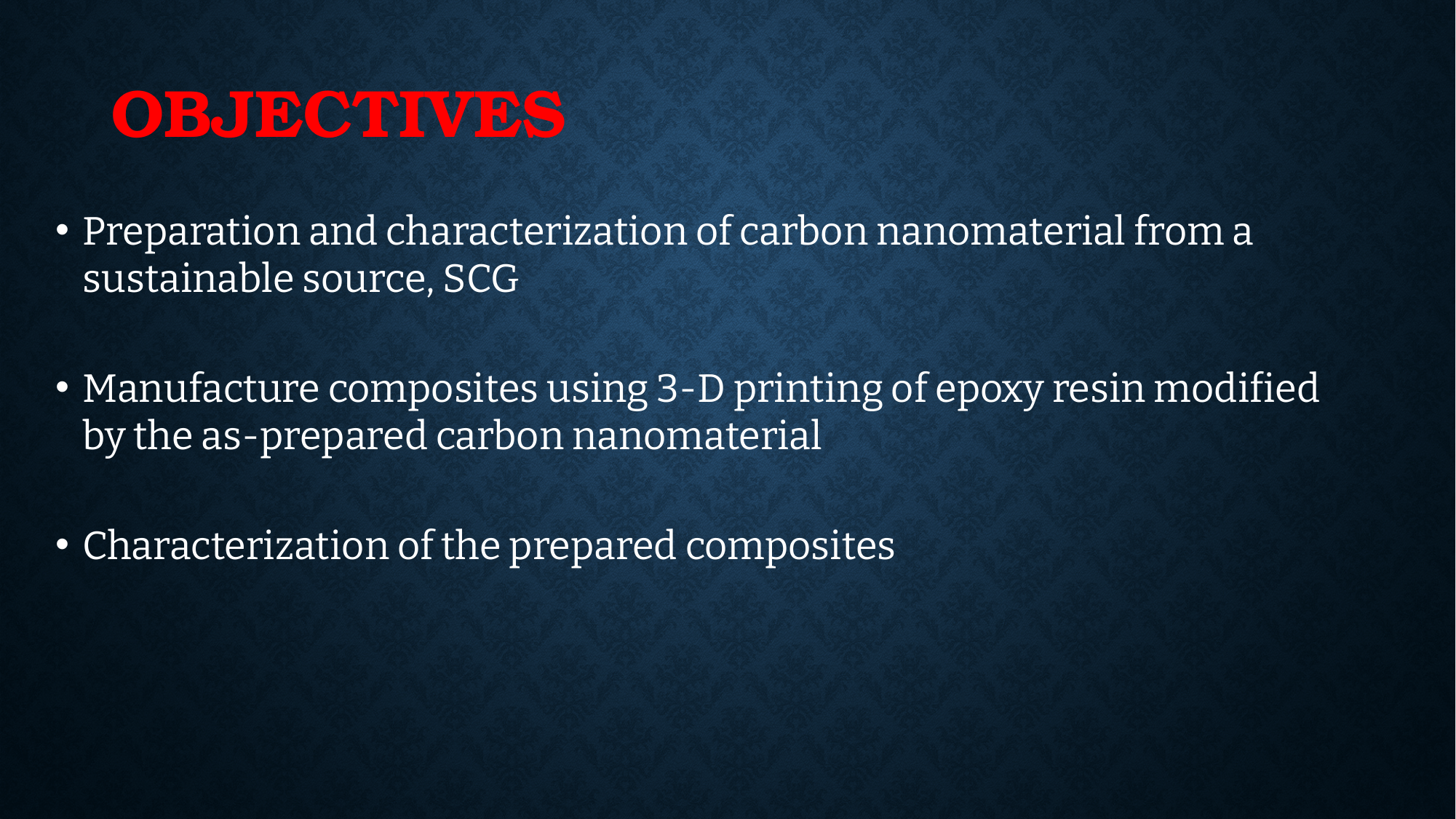

# Objectives
Preparation and characterization of carbon nanomaterial from a sustainable source, SCG
Manufacture composites using 3-D printing of epoxy resin modified by the as-prepared carbon nanomaterial
Characterization of the prepared composites